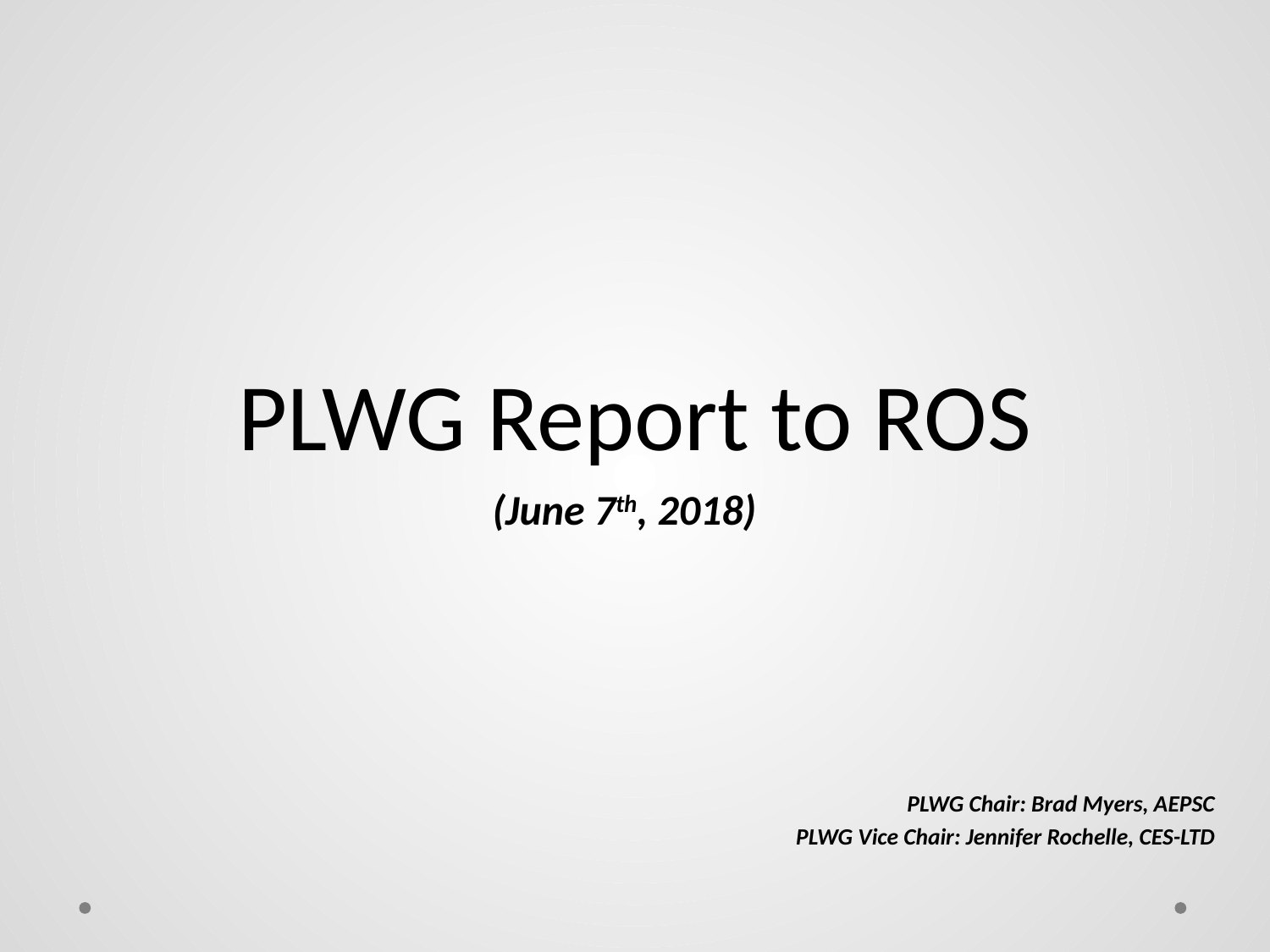

# PLWG Report to ROS
(June 7th, 2018)
PLWG Chair: Brad Myers, AEPSC
PLWG Vice Chair: Jennifer Rochelle, CES-LTD